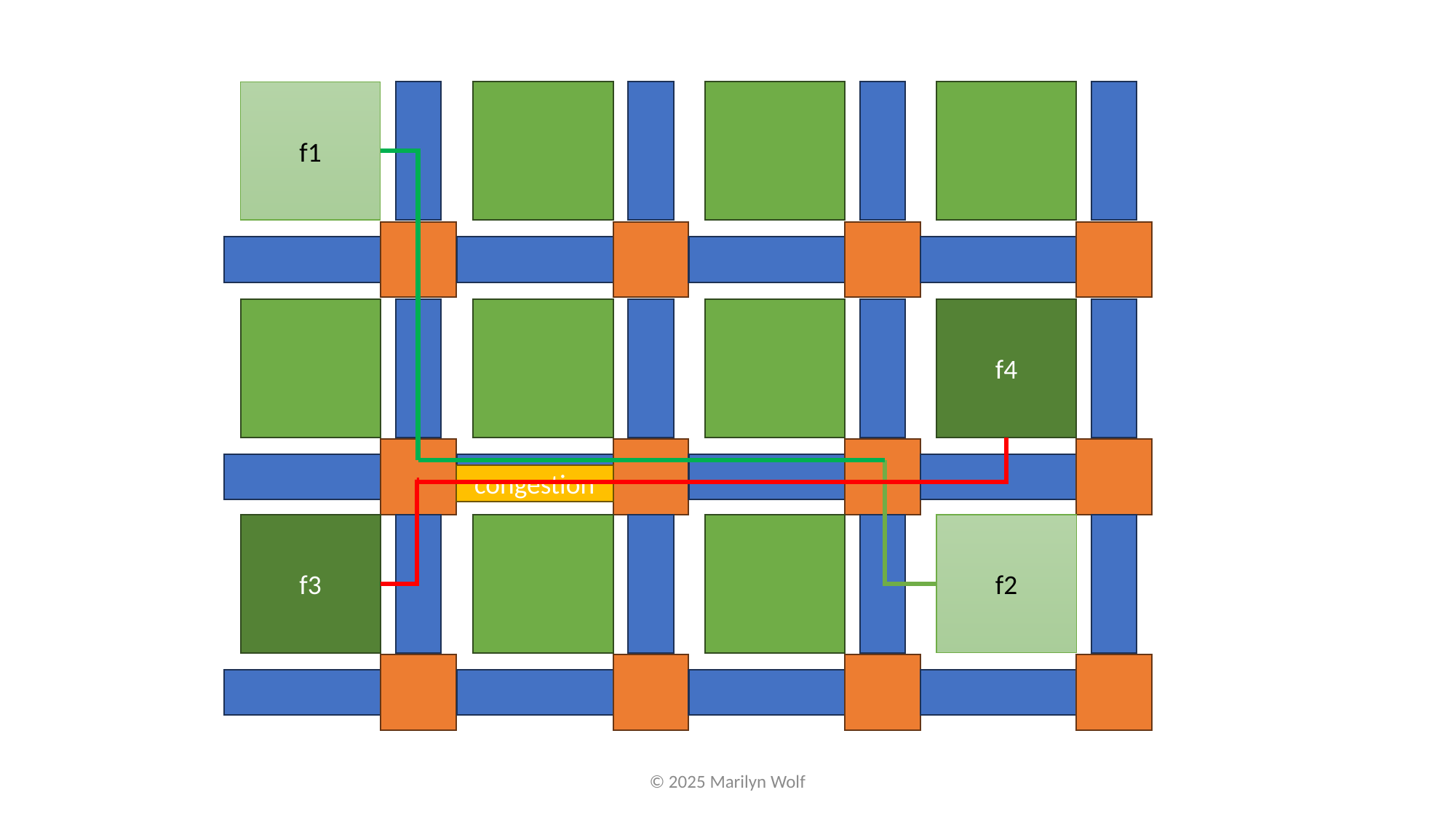

f1

f4

congestion
f3

f2

© 2025 Marilyn Wolf